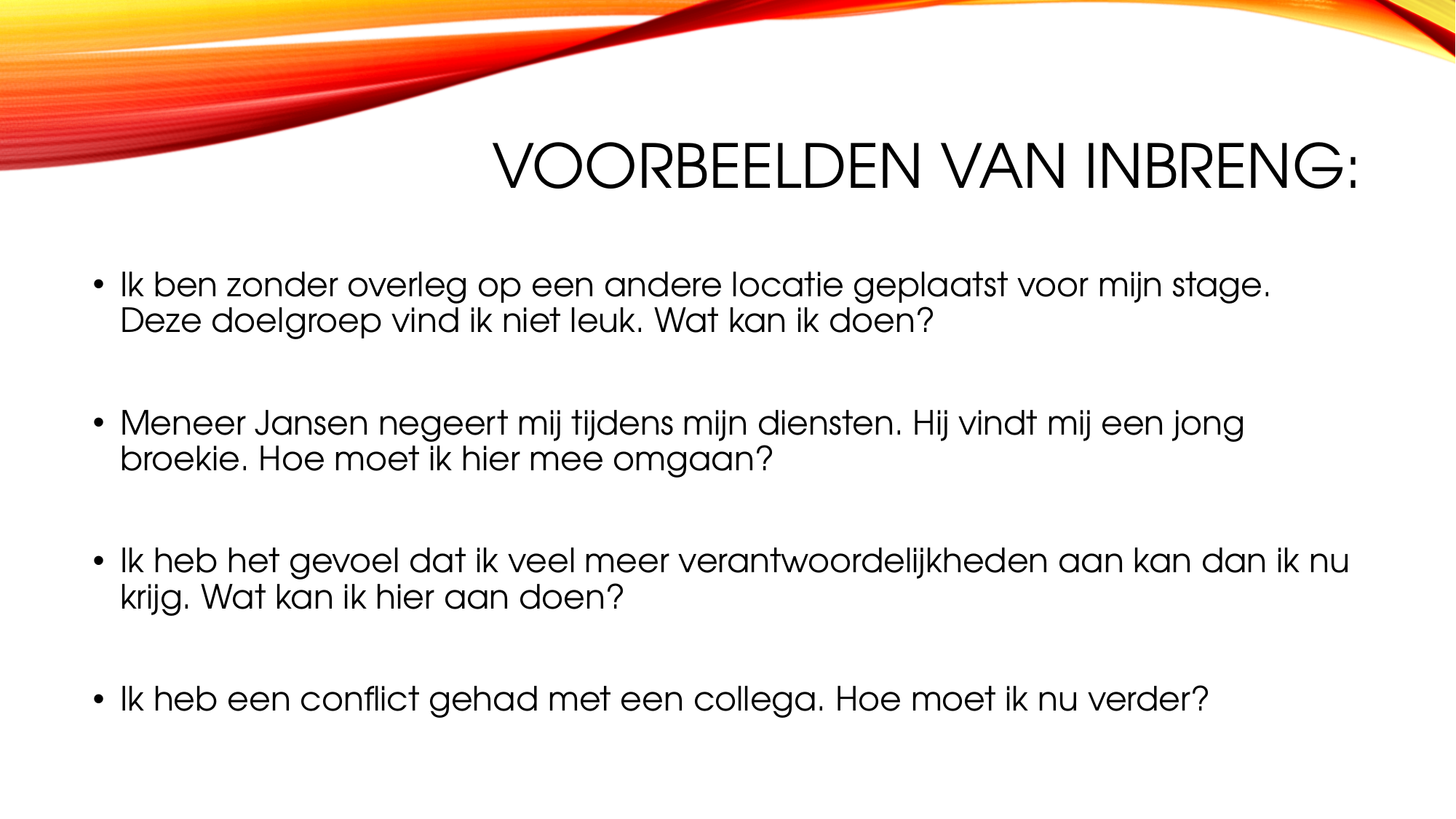

# Voorbeelden van inbreng:
Ik ben zonder overleg op een andere locatie geplaatst voor mijn stage. Deze doelgroep vind ik niet leuk. Wat kan ik doen?

Meneer Jansen negeert mij tijdens mijn diensten. Hij vindt mij een jong broekie. Hoe moet ik hier mee omgaan?

Ik heb het gevoel dat ik veel meer verantwoordelijkheden aan kan dan ik nu krijg. Wat kan ik hier aan doen?

Ik heb een conflict gehad met een collega. Hoe moet ik nu verder?